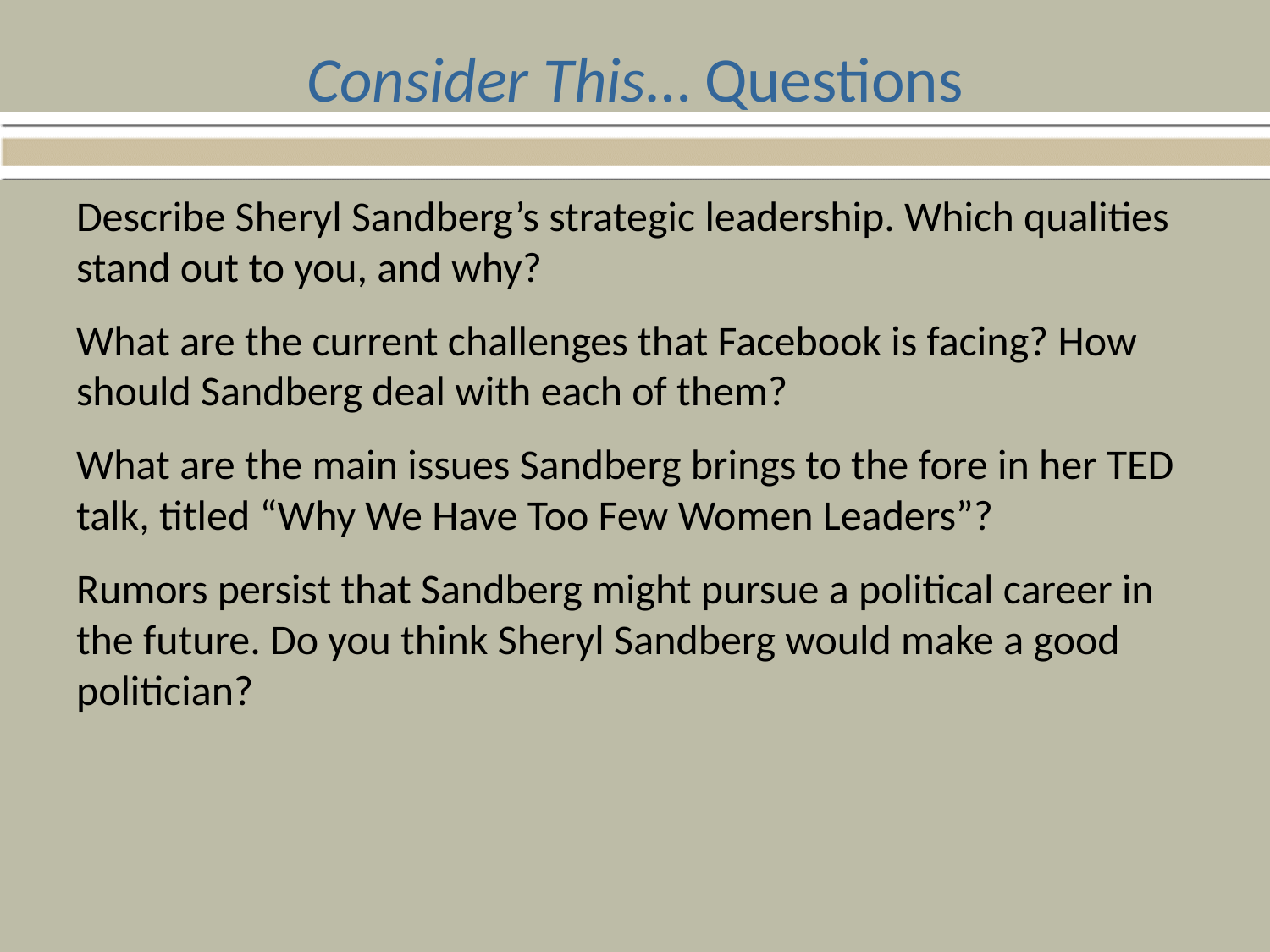

# Consider This… Questions
Describe Sheryl Sandberg’s strategic leadership. Which qualities stand out to you, and why?
What are the current challenges that Facebook is facing? How should Sandberg deal with each of them?
What are the main issues Sandberg brings to the fore in her TED talk, titled “Why We Have Too Few Women Leaders”?
Rumors persist that Sandberg might pursue a political career in the future. Do you think Sheryl Sandberg would make a good politician?